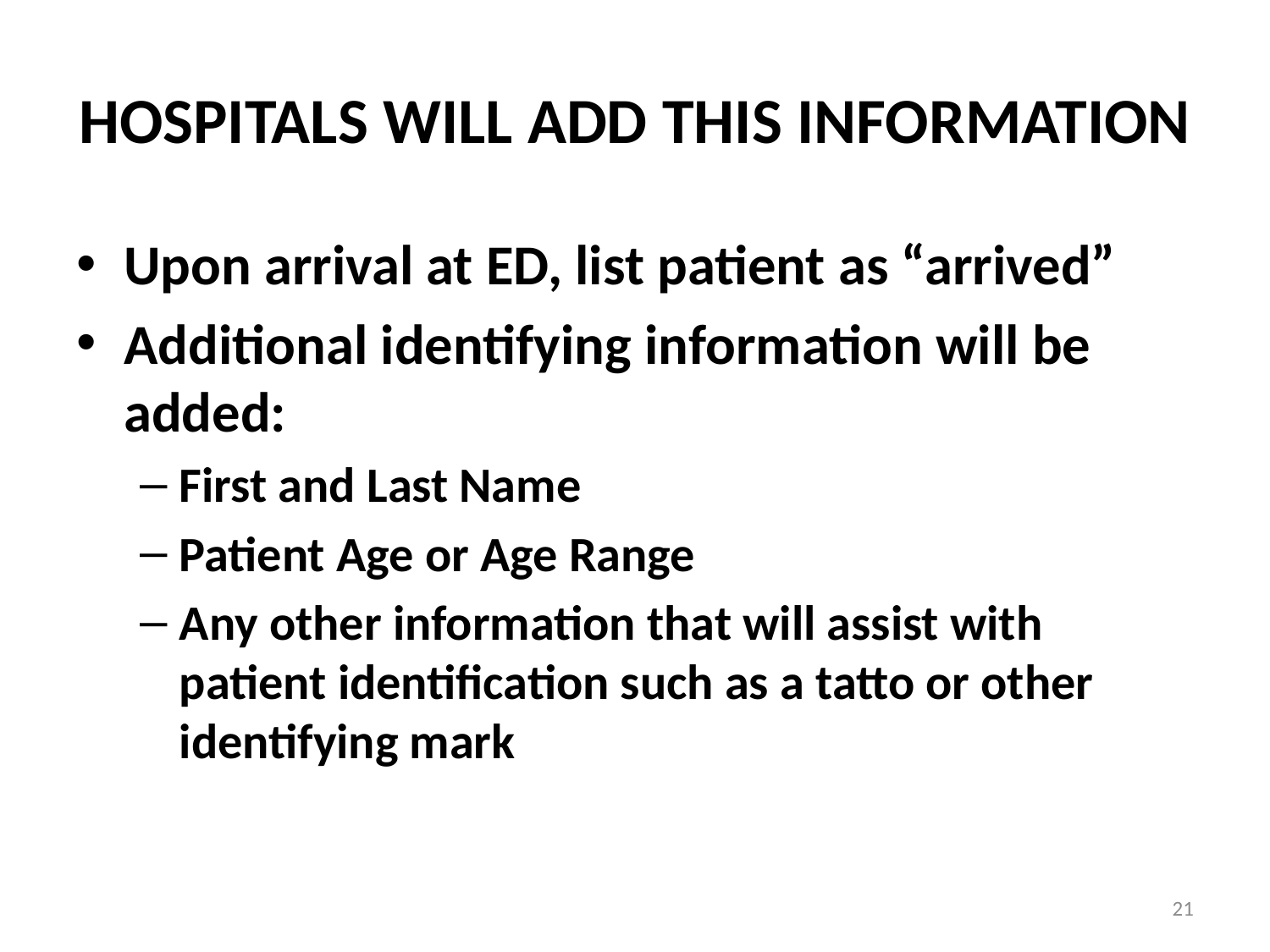

# HOSPITALS WILL ADD THIS INFORMATION
Upon arrival at ED, list patient as “arrived”
Additional identifying information will be added:
First and Last Name
Patient Age or Age Range
Any other information that will assist with patient identification such as a tatto or other identifying mark
21